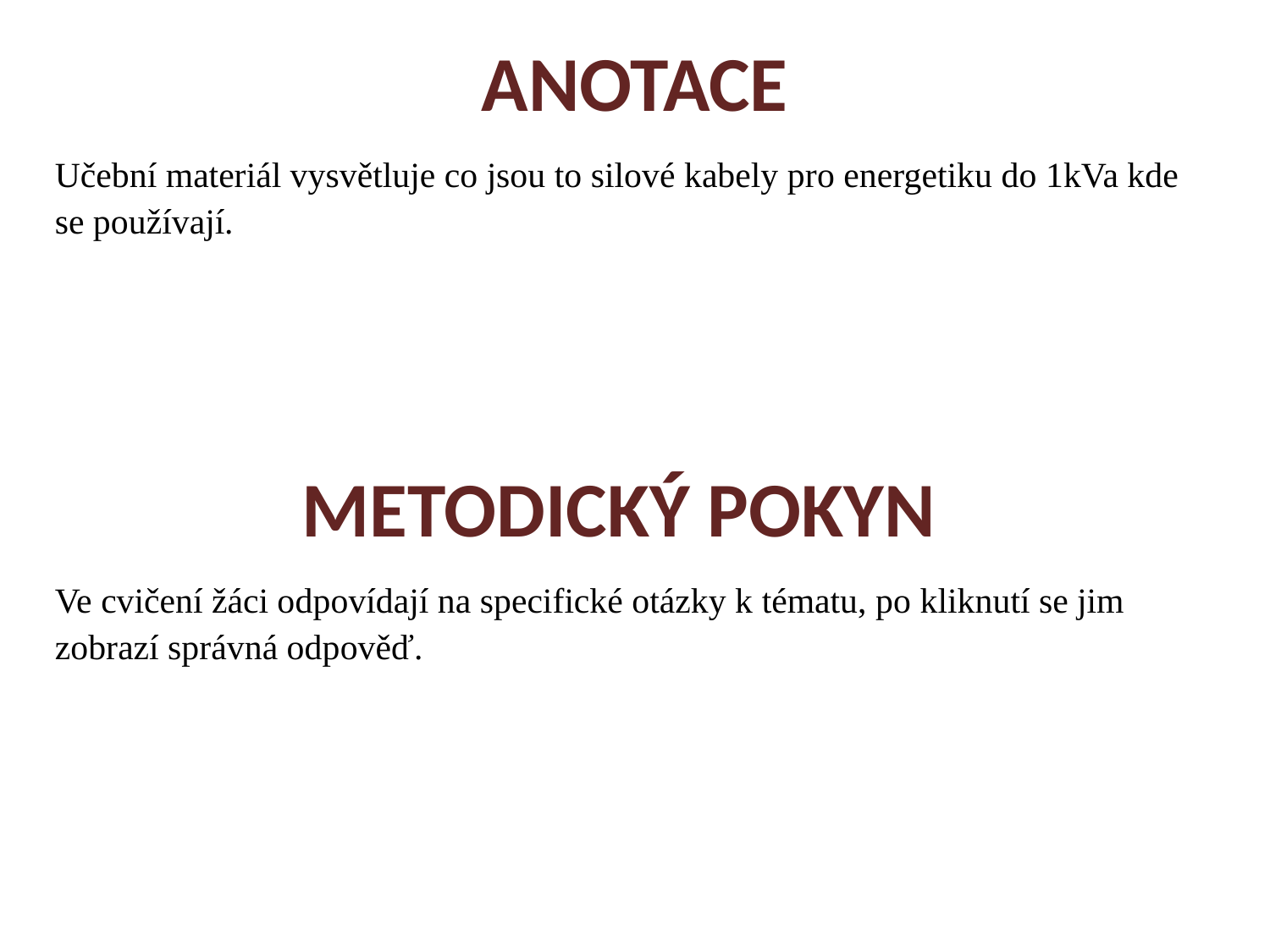

ANOTACE
Učební materiál vysvětluje co jsou to silové kabely pro energetiku do 1kVa kde se používají.
METODICKÝ POKYN
Ve cvičení žáci odpovídají na specifické otázky k tématu, po kliknutí se jim zobrazí správná odpověď.